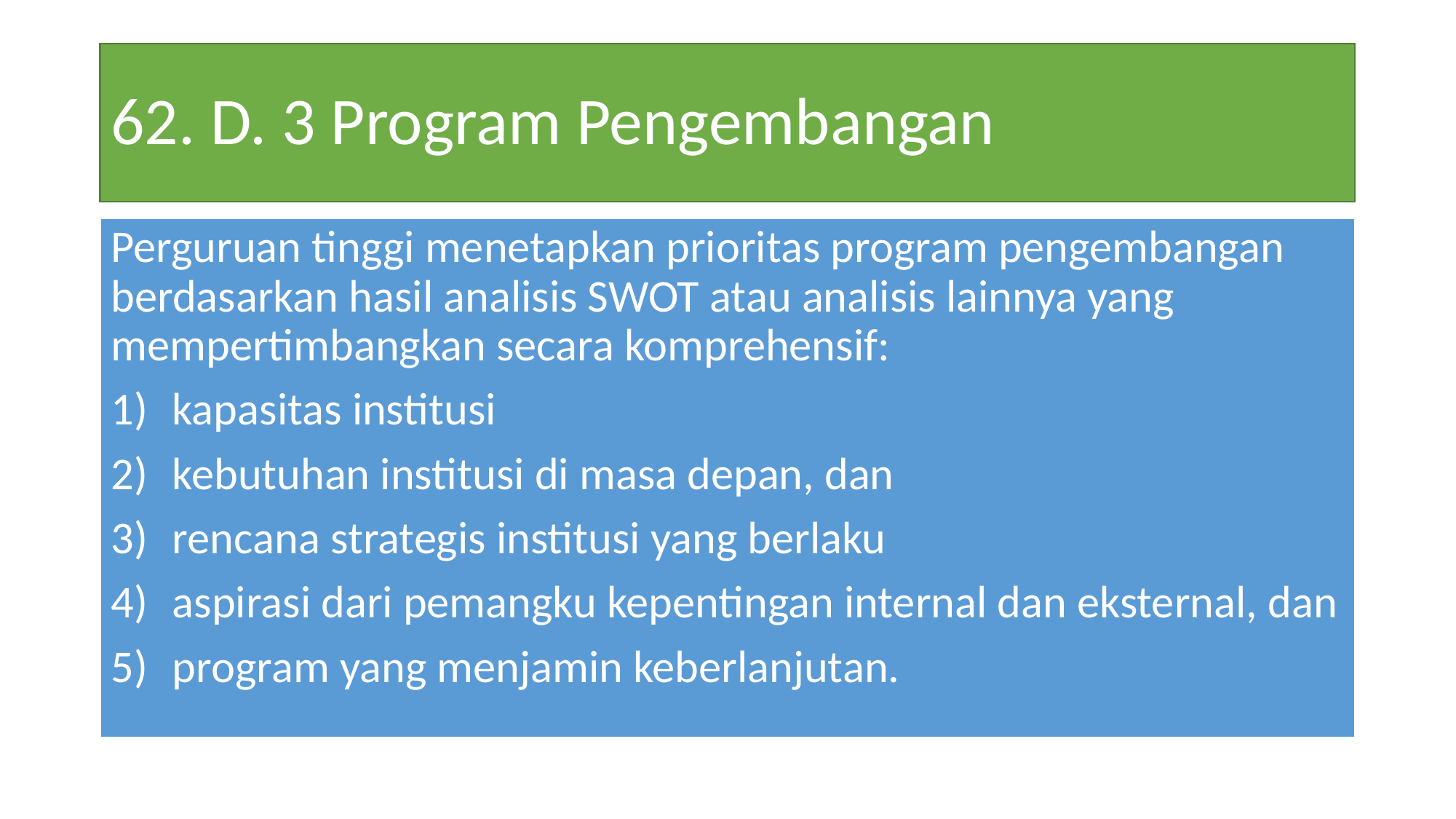

# 62. D. 3 Program Pengembangan
Perguruan tinggi menetapkan prioritas program pengembangan berdasarkan hasil analisis SWOT atau analisis lainnya yang mempertimbangkan secara komprehensif:
kapasitas institusi
kebutuhan institusi di masa depan, dan
rencana strategis institusi yang berlaku
aspirasi dari pemangku kepentingan internal dan eksternal, dan
program yang menjamin keberlanjutan.